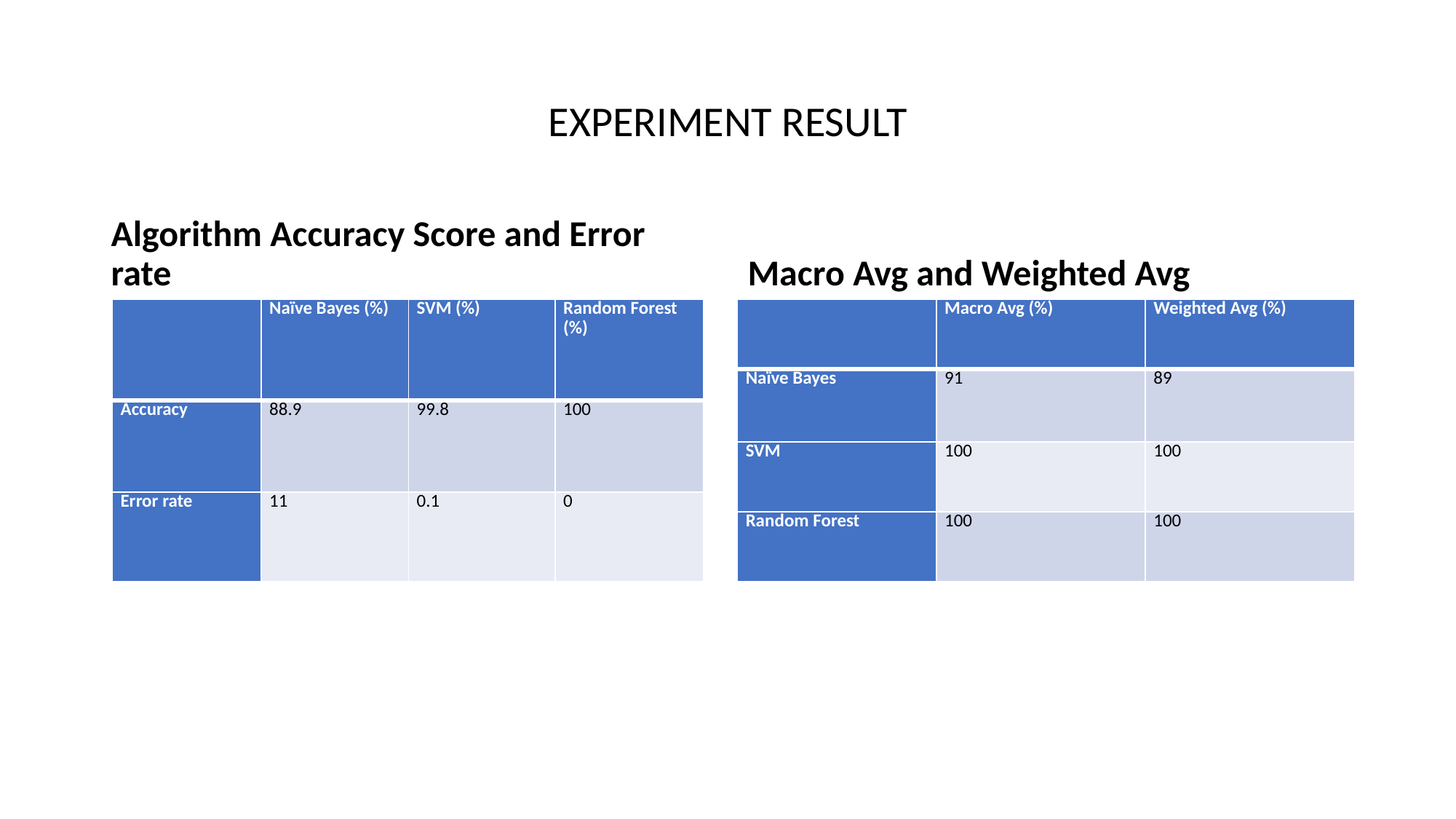

# EXPERIMENT RESULT
Algorithm Accuracy Score and Error rate
Macro Avg and Weighted Avg
|  | Naïve Bayes (%) | SVM (%) | Random Forest (%) |
| --- | --- | --- | --- |
| Accuracy | 88.9 | 99.8 | 100 |
| Error rate | 11 | 0.1 | 0 |
|  | Macro Avg (%) | Weighted Avg (%) |
| --- | --- | --- |
| Naïve Bayes | 91 | 89 |
| SVM | 100 | 100 |
| Random Forest | 100 | 100 |